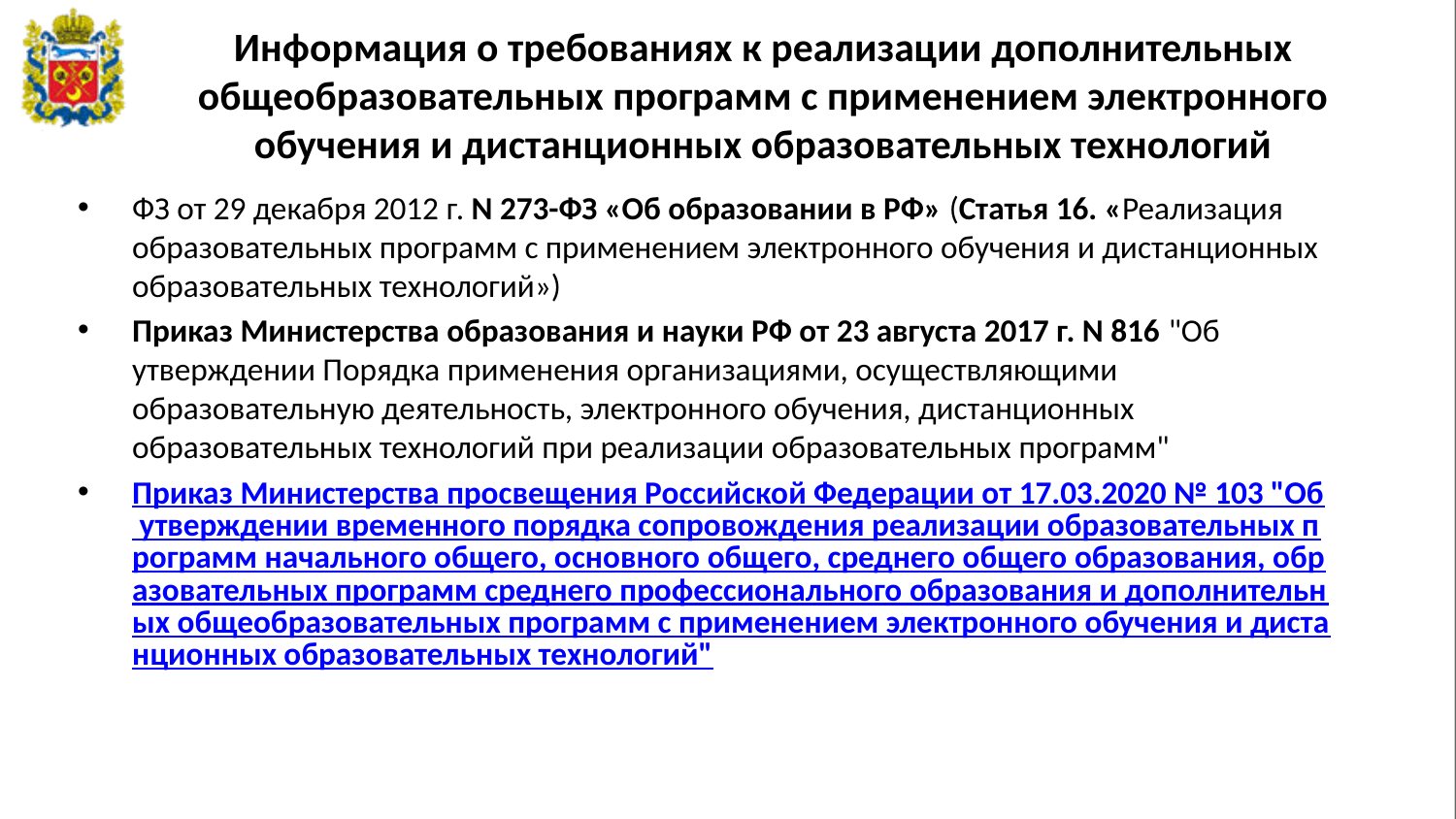

# Информация о требованиях к реализации дополнительных общеобразовательных программ с применением электронного обучения и дистанционных образовательных технологий
ФЗ от 29 декабря 2012 г. N 273-ФЗ «Об образовании в РФ» (Статья 16. «Реализация образовательных программ с применением электронного обучения и дистанционных образовательных технологий»)
Приказ Министерства образования и науки РФ от 23 августа 2017 г. N 816 "Об утверждении Порядка применения организациями, осуществляющими образовательную деятельность, электронного обучения, дистанционных образовательных технологий при реализации образовательных программ"
Приказ Министерства просвещения Российской Федерации от 17.03.2020 № 103 "Об утверждении временного порядка сопровождения реализации образовательных программ начального общего, основного общего, среднего общего образования, образовательных программ среднего профессионального образования и дополнительных общеобразовательных программ с применением электронного обучения и дистанционных образовательных технологий"